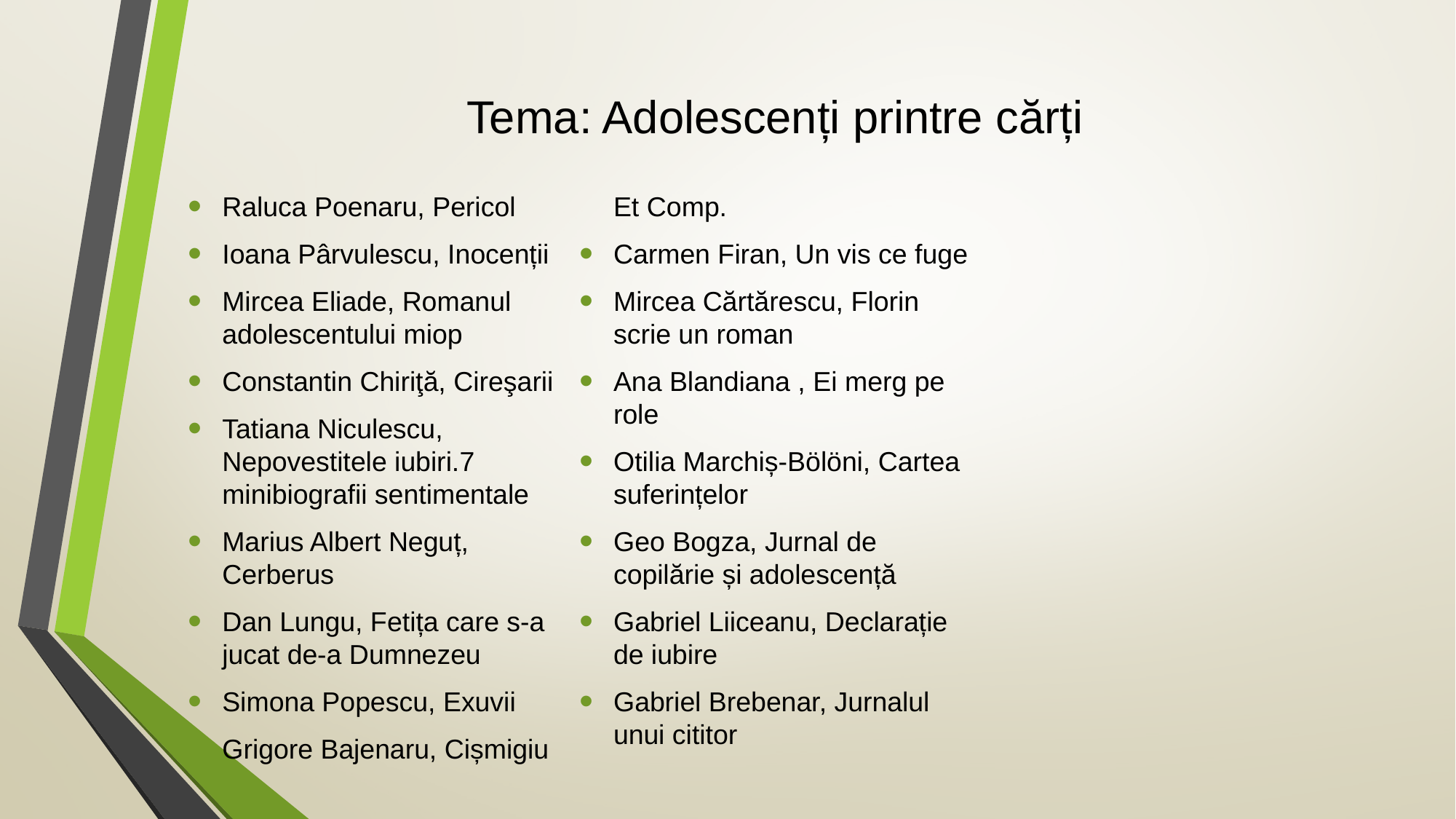

# Tema: Adolescenți printre cărți
Raluca Poenaru, Pericol
Ioana Pârvulescu, Inocenții
Mircea Eliade, Romanul adolescentului miop
Constantin Chiriţă, Cireşarii
Tatiana Niculescu, Nepovestitele iubiri.7 minibiografii sentimentale
Marius Albert Neguț, Cerberus
Dan Lungu, Fetița care s-a jucat de-a Dumnezeu
Simona Popescu, Exuvii
Grigore Bajenaru, Cișmigiu Et Comp.
Carmen Firan, Un vis ce fuge
Mircea Cărtărescu, Florin scrie un roman
Ana Blandiana , Ei merg pe role
Otilia Marchiș-Bölöni, Cartea suferințelor
Geo Bogza, Jurnal de copilărie și adolescență
Gabriel Liiceanu, Declarație de iubire
Gabriel Brebenar, Jurnalul unui cititor